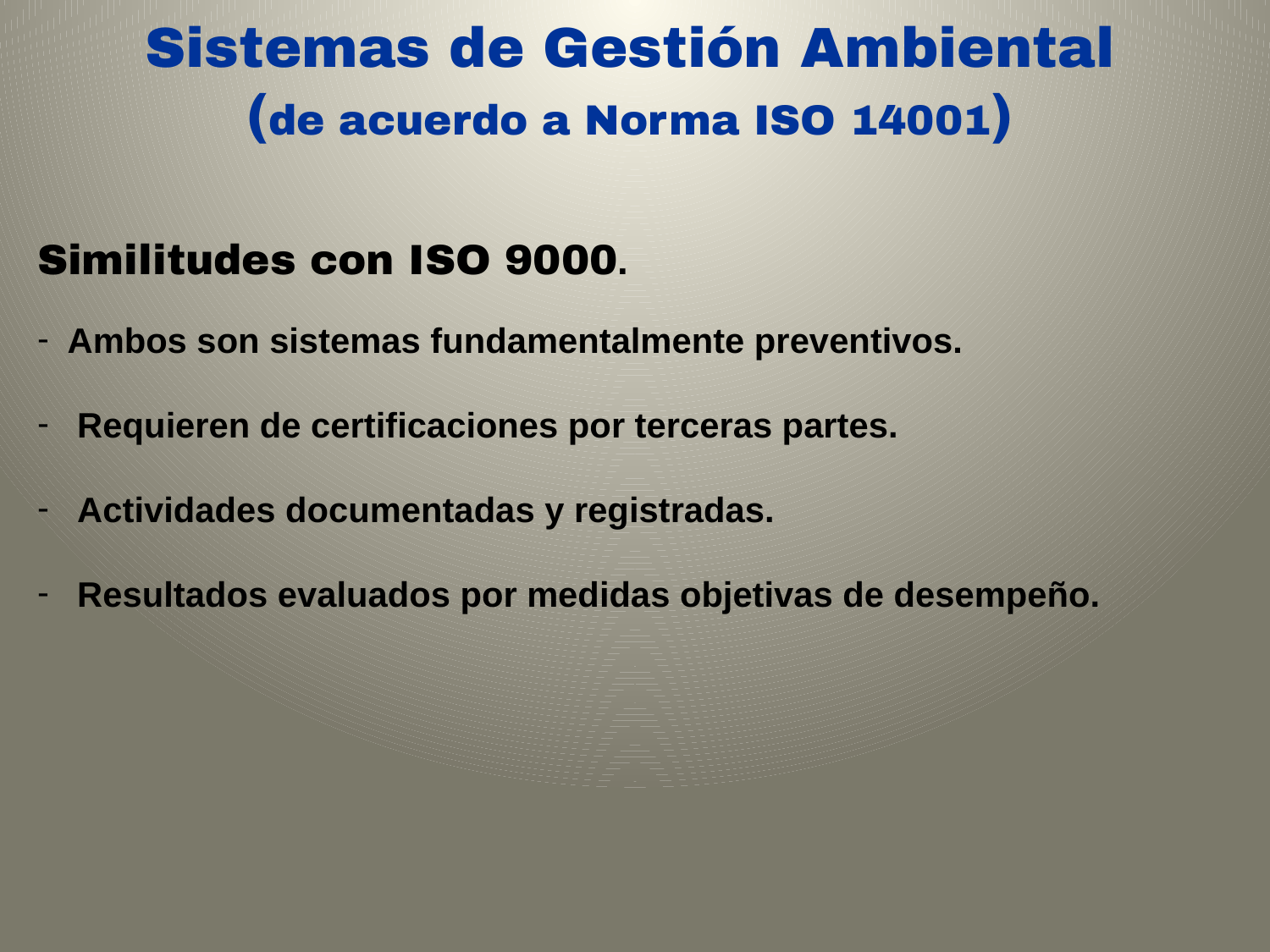

Sistemas de Gestión Ambiental
(de acuerdo a Norma ISO 14001)
Similitudes con ISO 9000.

Ambos son sistemas fundamentalmente preventivos.

 Requieren de certificaciones por terceras partes.

 Actividades documentadas y registradas.

 Resultados evaluados por medidas objetivas de desempeño.